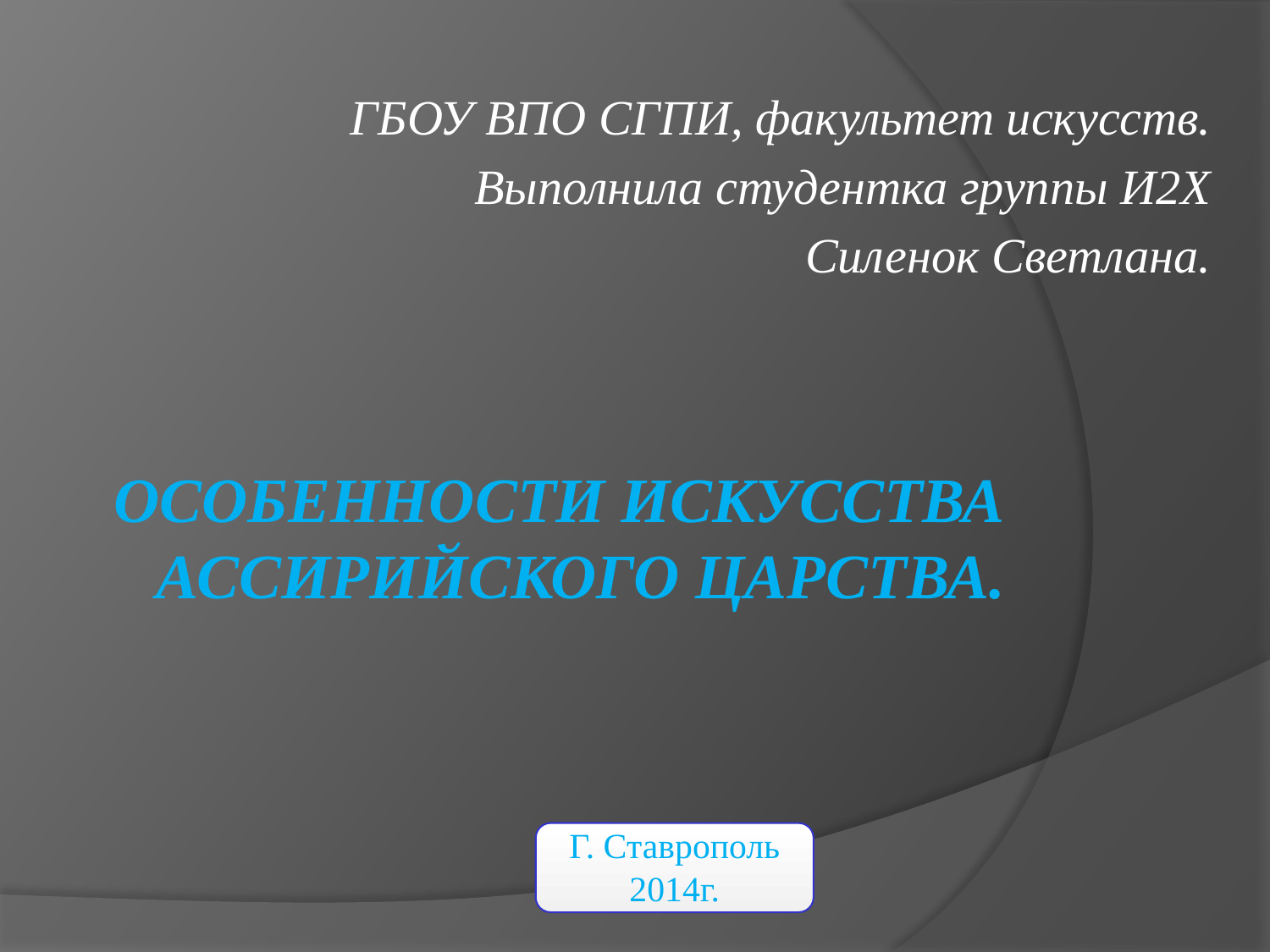

ГБОУ ВПО СГПИ, факультет искусств.
Выполнила студентка группы И2Х
Силенок Светлана.
# Особенности искусства Ассирийского царства.
Г. Ставрополь
2014г.